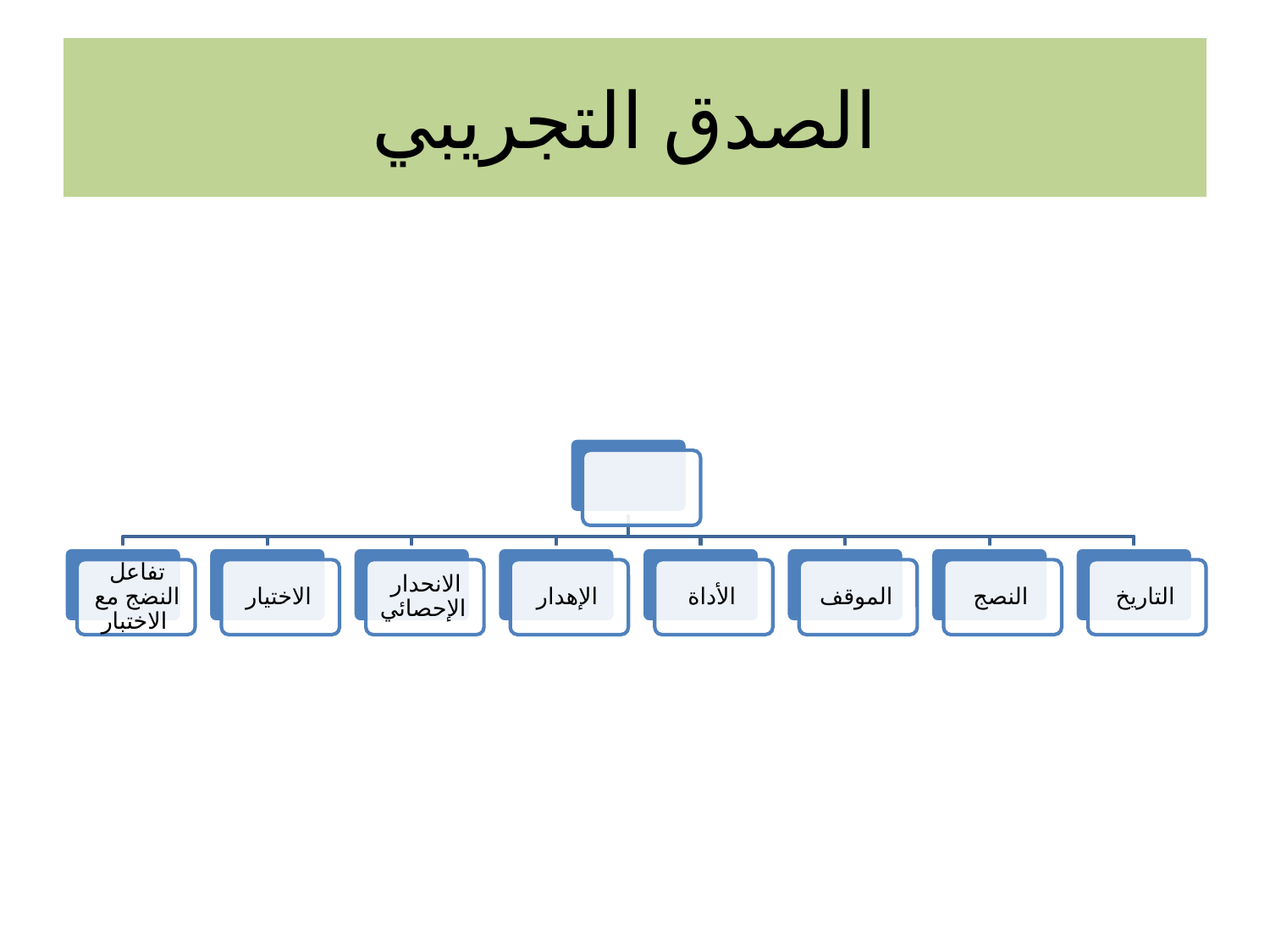

# الصدق التجريبي

تفاعل النضج مع الاختبار
الاختيار
الانحدار الإحصائي
الإهدار
الأداة
الموقف
النصج
التاريخ